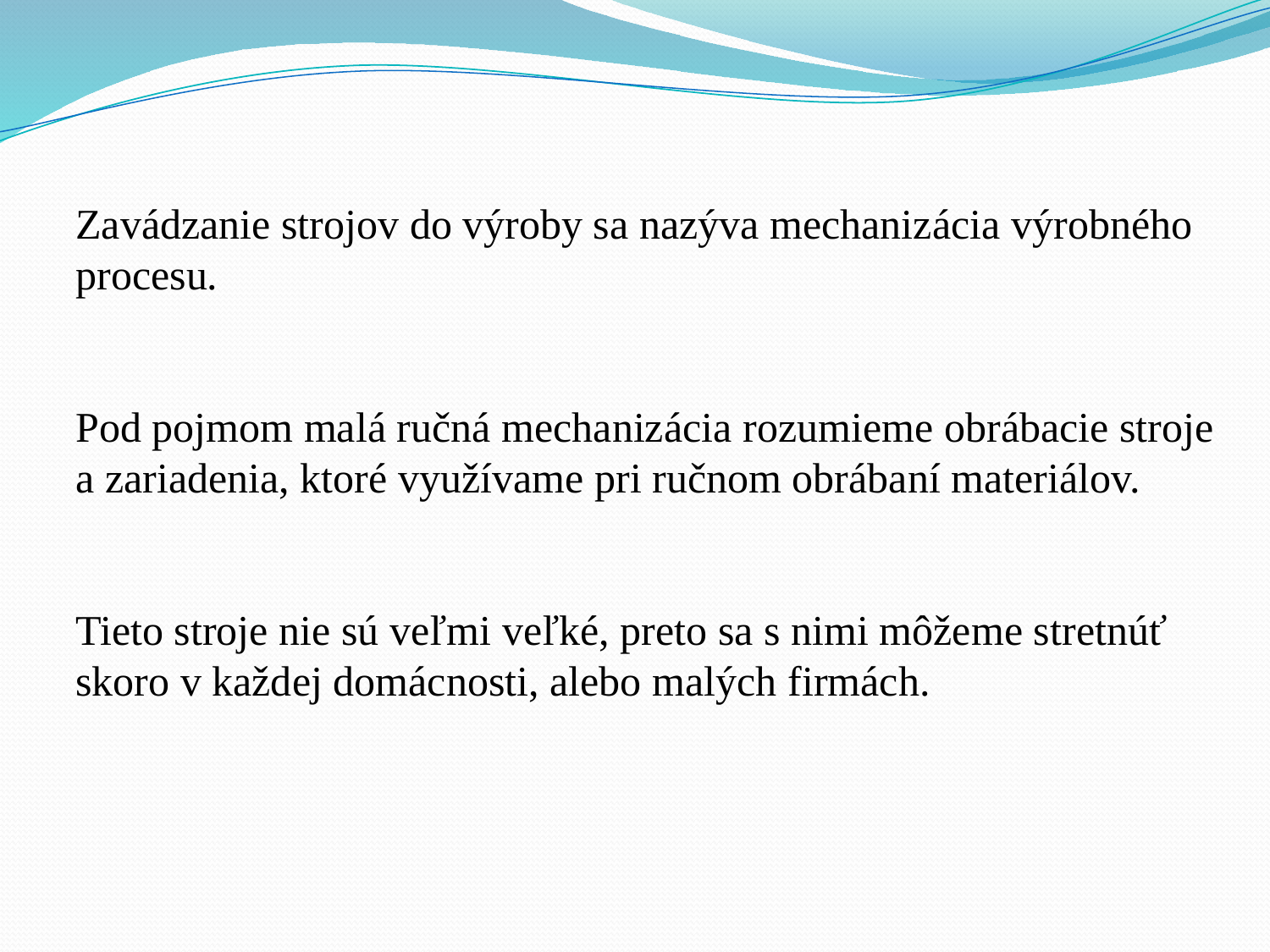

Zavádzanie strojov do výroby sa nazýva mechanizácia výrobného
procesu.

Pod pojmom malá ručná mechanizácia rozumieme obrábacie stroje
a zariadenia, ktoré využívame pri ručnom obrábaní materiálov.

Tieto stroje nie sú veľmi veľké, preto sa s nimi môžeme stretnúť
skoro v každej domácnosti, alebo malých firmách.